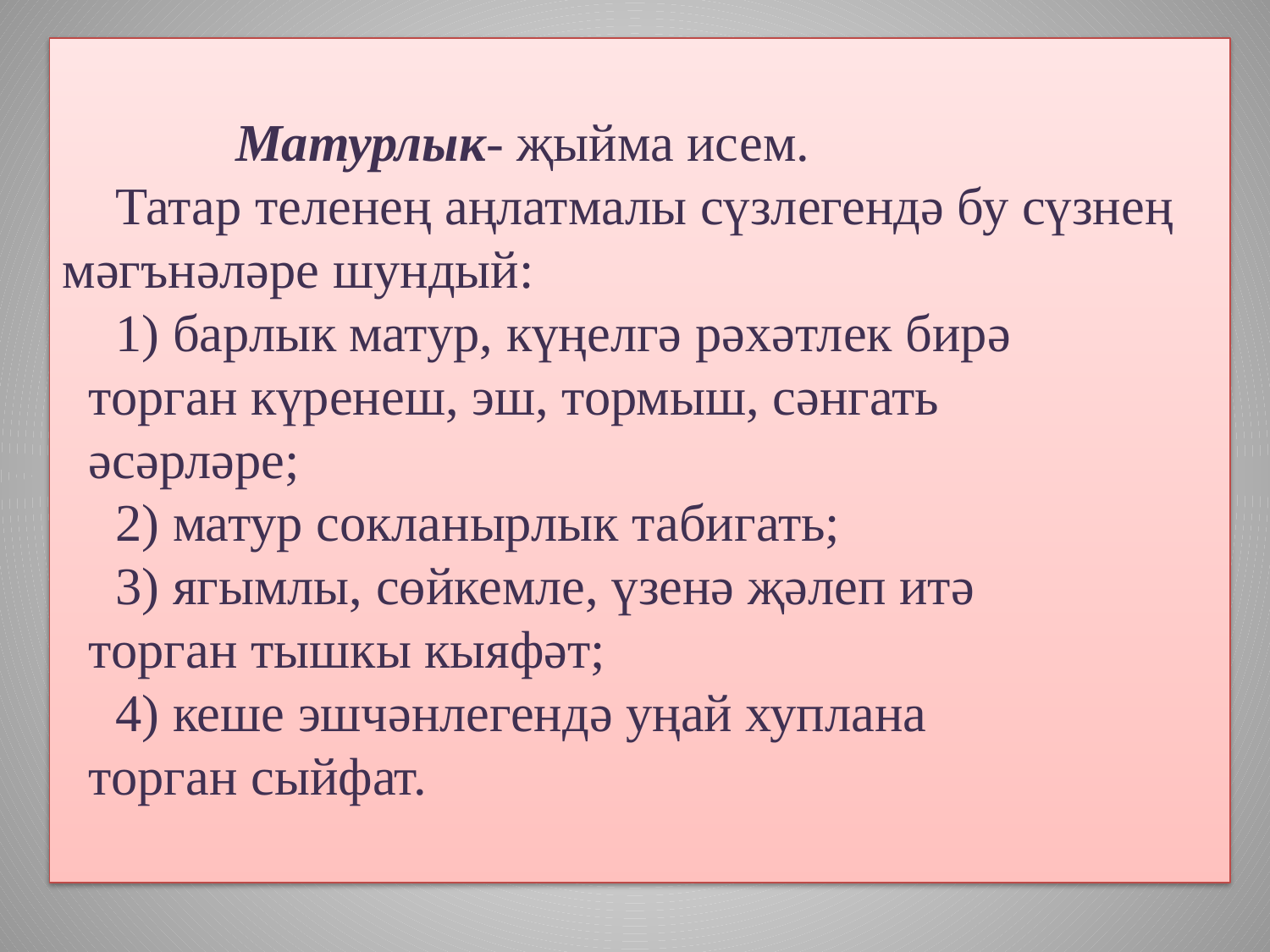

# Матурлык- җыйма исем. Татар теленең аңлатмалы сүзлегендә бу сүзнең мәгънәләре шундый: 1) барлык матур, күңелгә рәхәтлек бирә торган күренеш, эш, тормыш, сәнгать әсәрләре; 2) матур сокланырлык табигать; 3) ягымлы, сөйкемле, үзенә җәлеп итә торган тышкы кыяфәт; 4) кеше эшчәнлегендә уңай хуплана торган сыйфат.